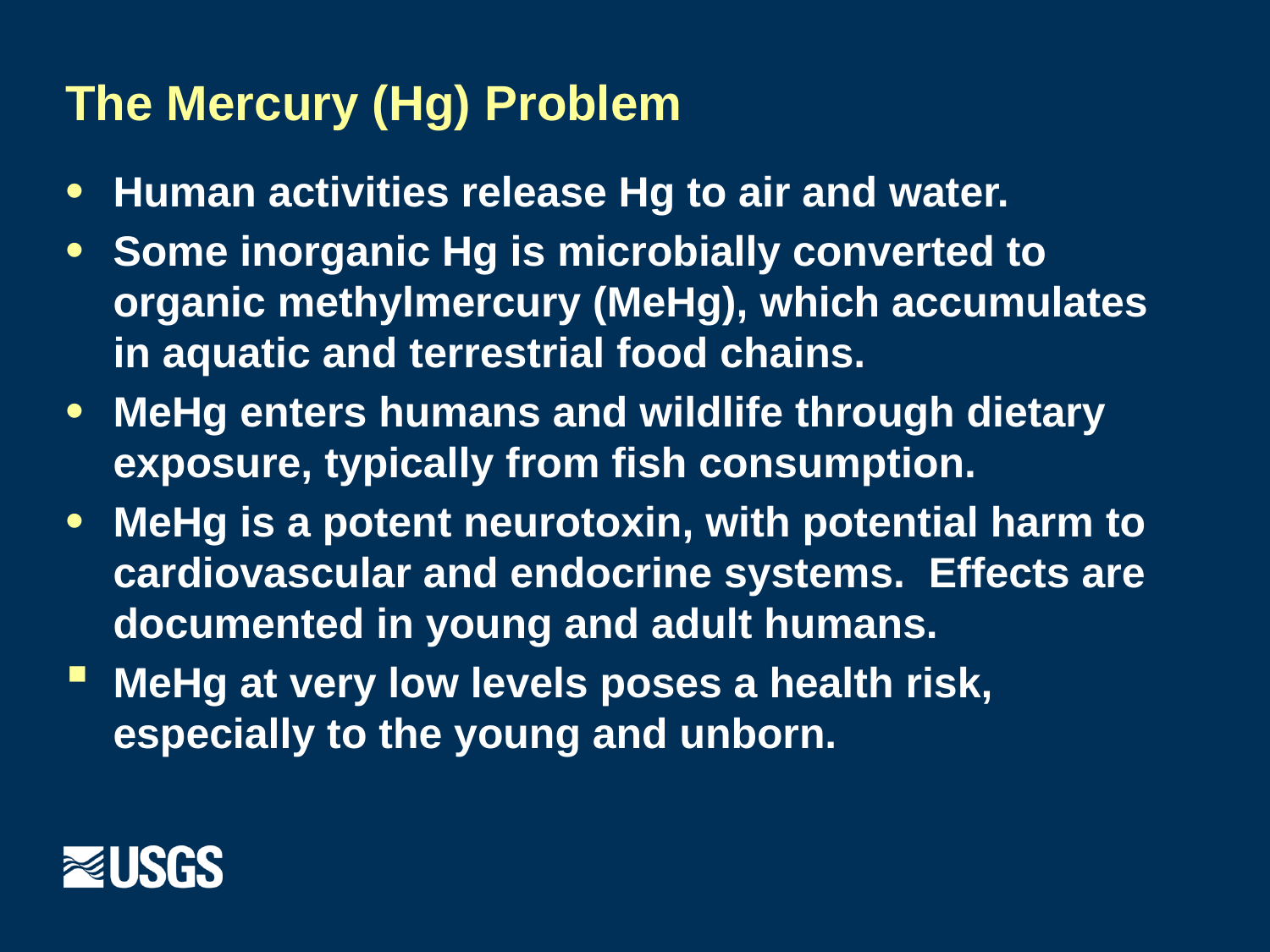

# The Mercury (Hg) Problem
Human activities release Hg to air and water.
Some inorganic Hg is microbially converted to organic methylmercury (MeHg), which accumulates in aquatic and terrestrial food chains.
MeHg enters humans and wildlife through dietary exposure, typically from fish consumption.
MeHg is a potent neurotoxin, with potential harm to cardiovascular and endocrine systems.  Effects are documented in young and adult humans.
MeHg at very low levels poses a health risk, especially to the young and unborn.